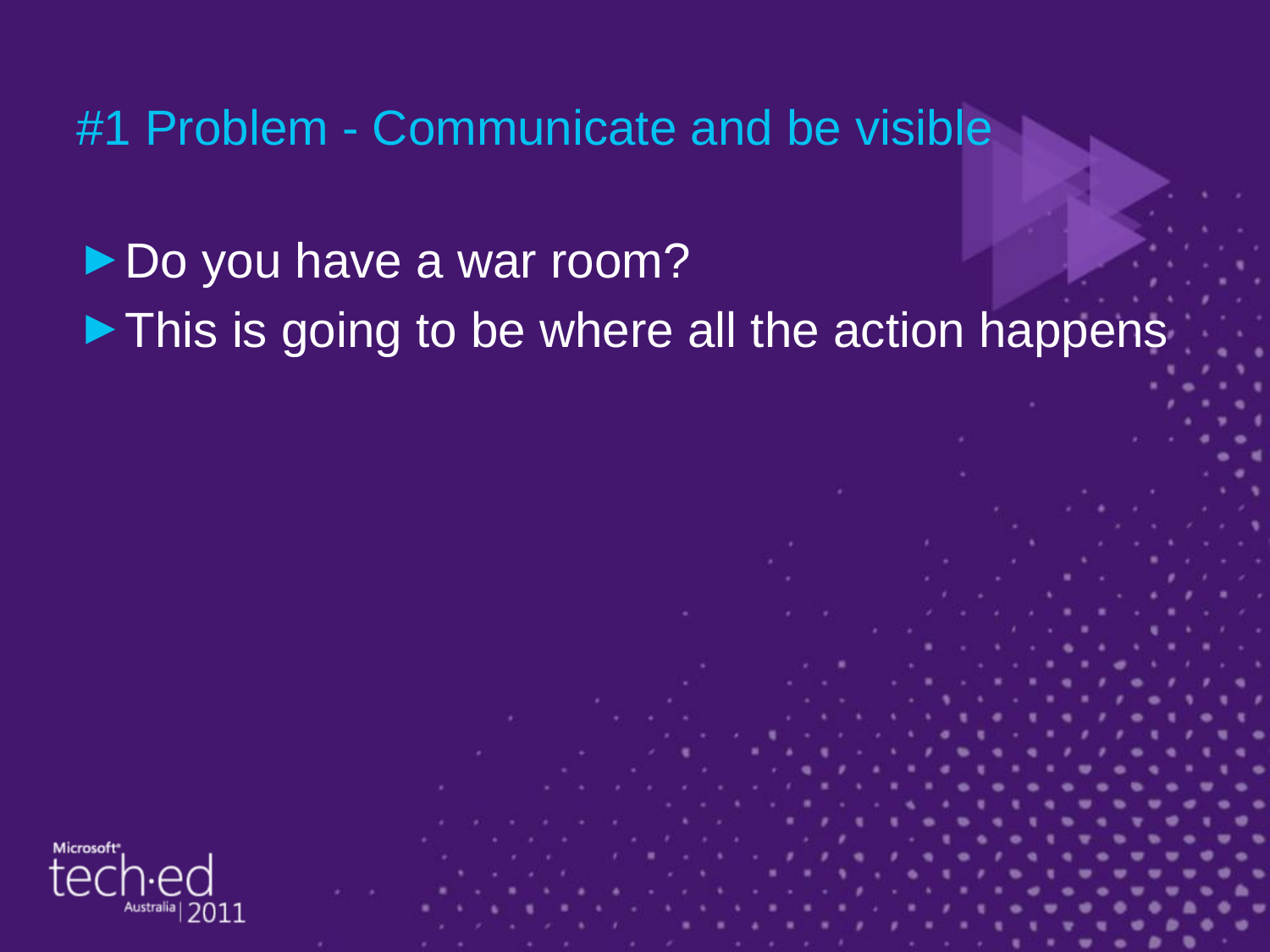

# #1 Problem - Communicate and be visible
Do you have a war room?
This is going to be where all the action happens